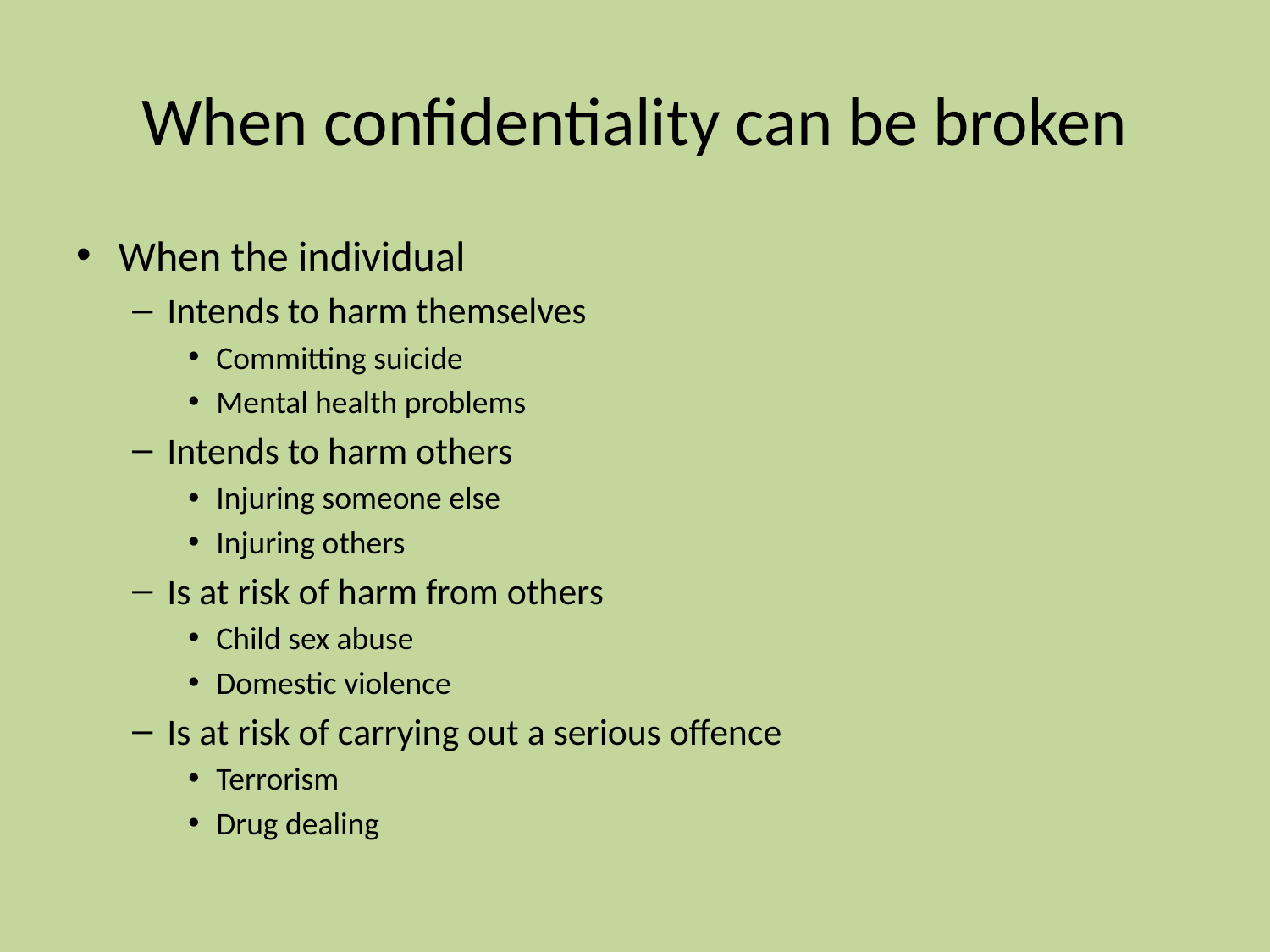

# When confidentiality can be broken
When the individual
Intends to harm themselves
Committing suicide
Mental health problems
Intends to harm others
Injuring someone else
Injuring others
Is at risk of harm from others
Child sex abuse
Domestic violence
Is at risk of carrying out a serious offence
Terrorism
Drug dealing